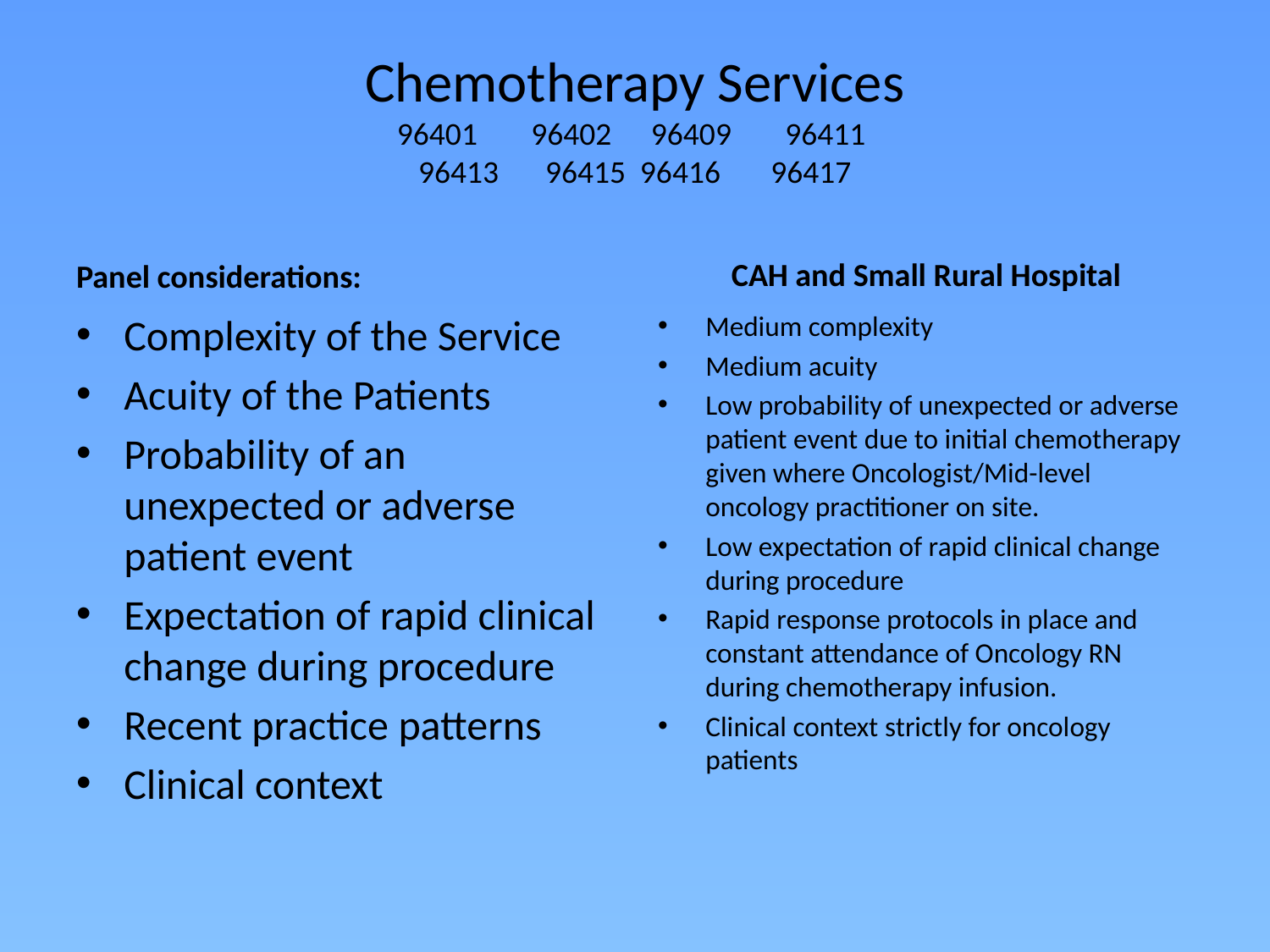

# Chemotherapy Services 96401 	 96402 	96409  	 96411 96413    	 96415  96416       96417

CAH and Small Rural Hospital

Panel considerations:

Complexity of the Service
Acuity of the Patients
Probability of an unexpected or adverse patient event
Expectation of rapid clinical change during procedure
Recent practice patterns
Clinical context

Medium complexity
Medium acuity
Low probability of unexpected or adverse patient event due to initial chemotherapy given where Oncologist/Mid-level oncology practitioner on site.
Low expectation of rapid clinical change during procedure
Rapid response protocols in place and constant attendance of Oncology RN during chemotherapy infusion.
Clinical context strictly for oncology patients